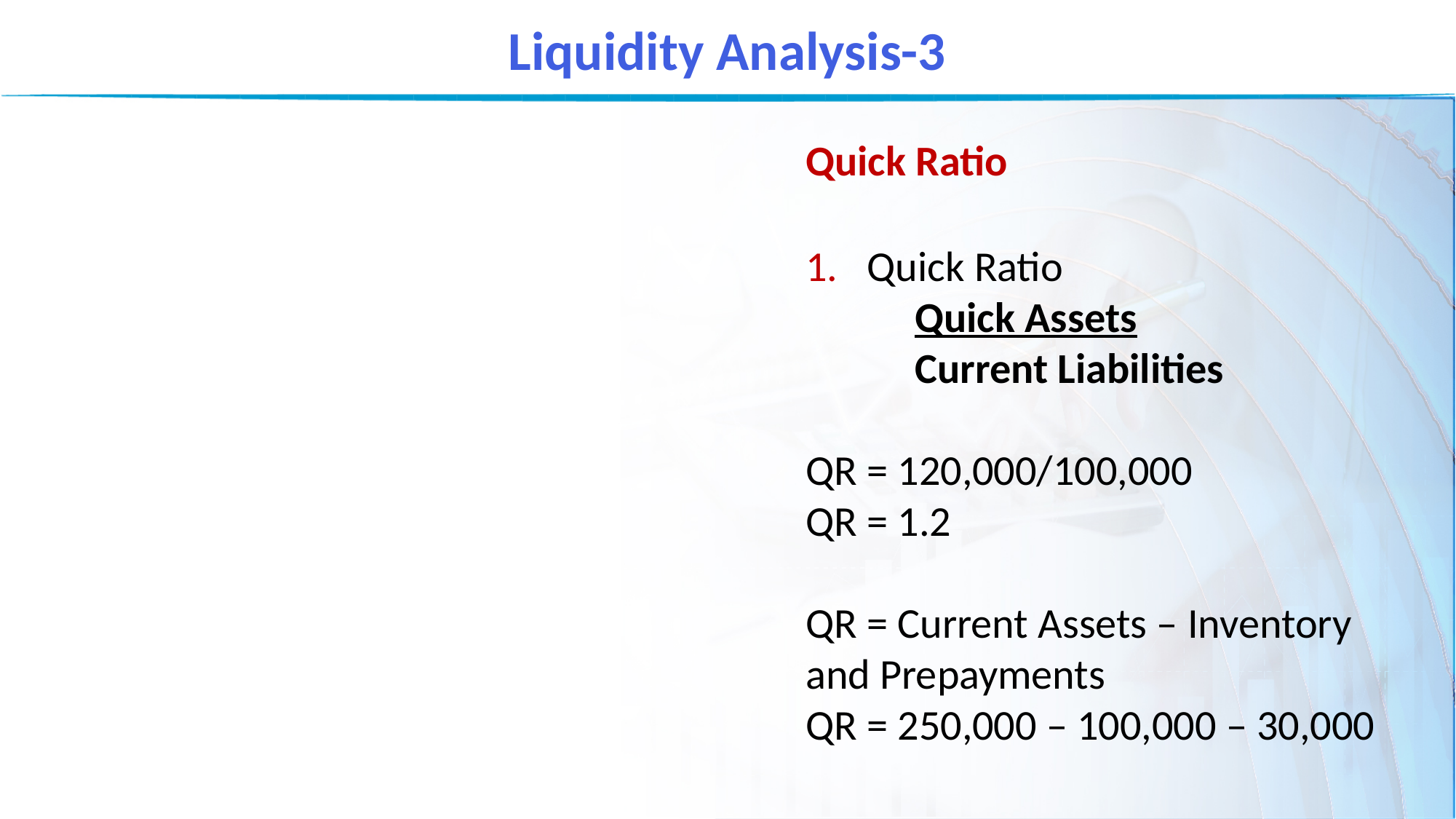

Liquidity Analysis-3
Quick Ratio

Quick Ratio
	Quick Assets
	Current Liabilities

QR = 120,000/100,000
QR = 1.2

QR = Current Assets – Inventory and Prepayments
QR = 250,000 – 100,000 – 30,000